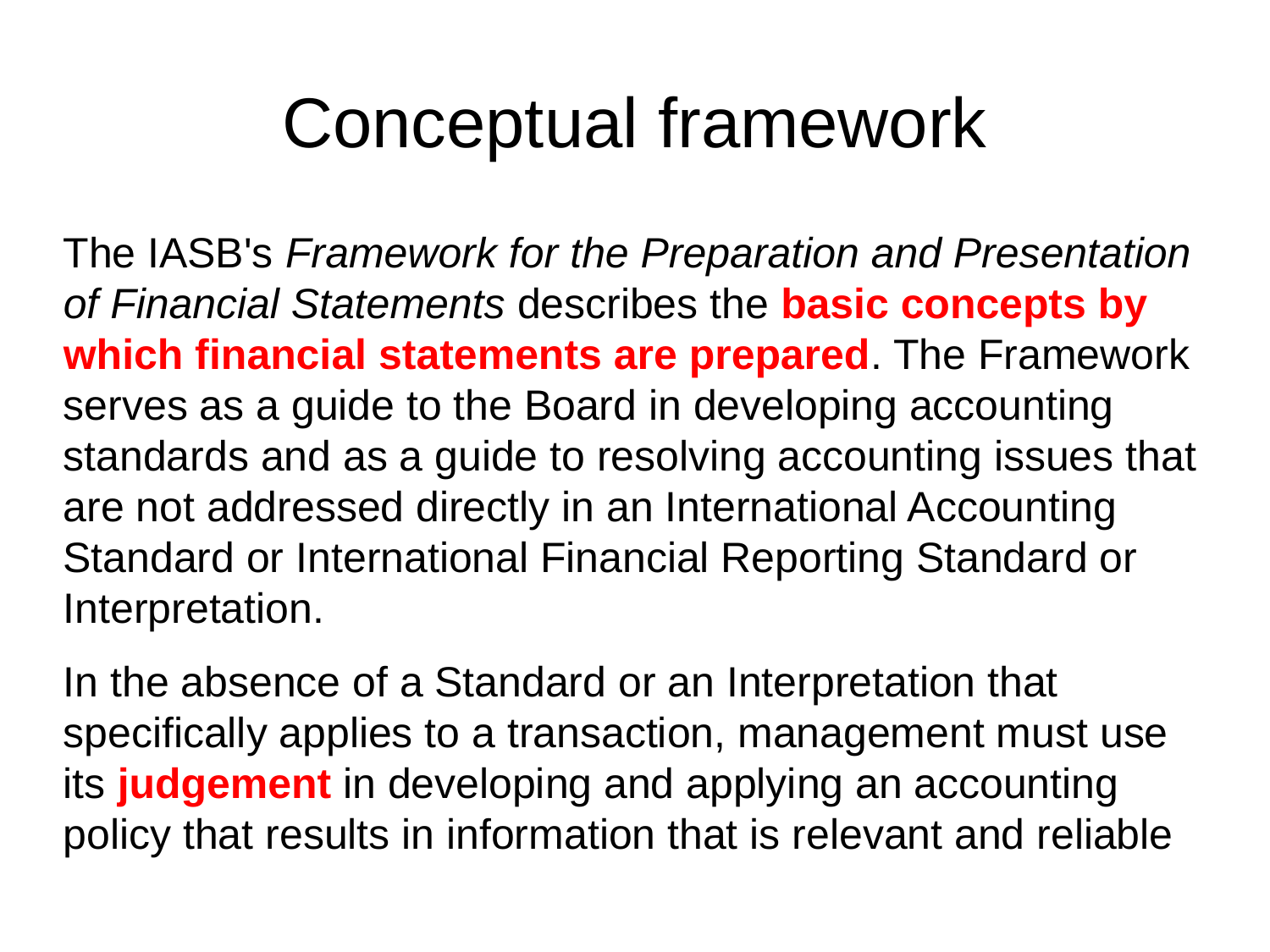

Conceptual framework
The IASB's Framework for the Preparation and Presentation of Financial Statements describes the basic concepts by which financial statements are prepared. The Framework serves as a guide to the Board in developing accounting standards and as a guide to resolving accounting issues that are not addressed directly in an International Accounting Standard or International Financial Reporting Standard or Interpretation.
In the absence of a Standard or an Interpretation that specifically applies to a transaction, management must use its judgement in developing and applying an accounting policy that results in information that is relevant and reliable